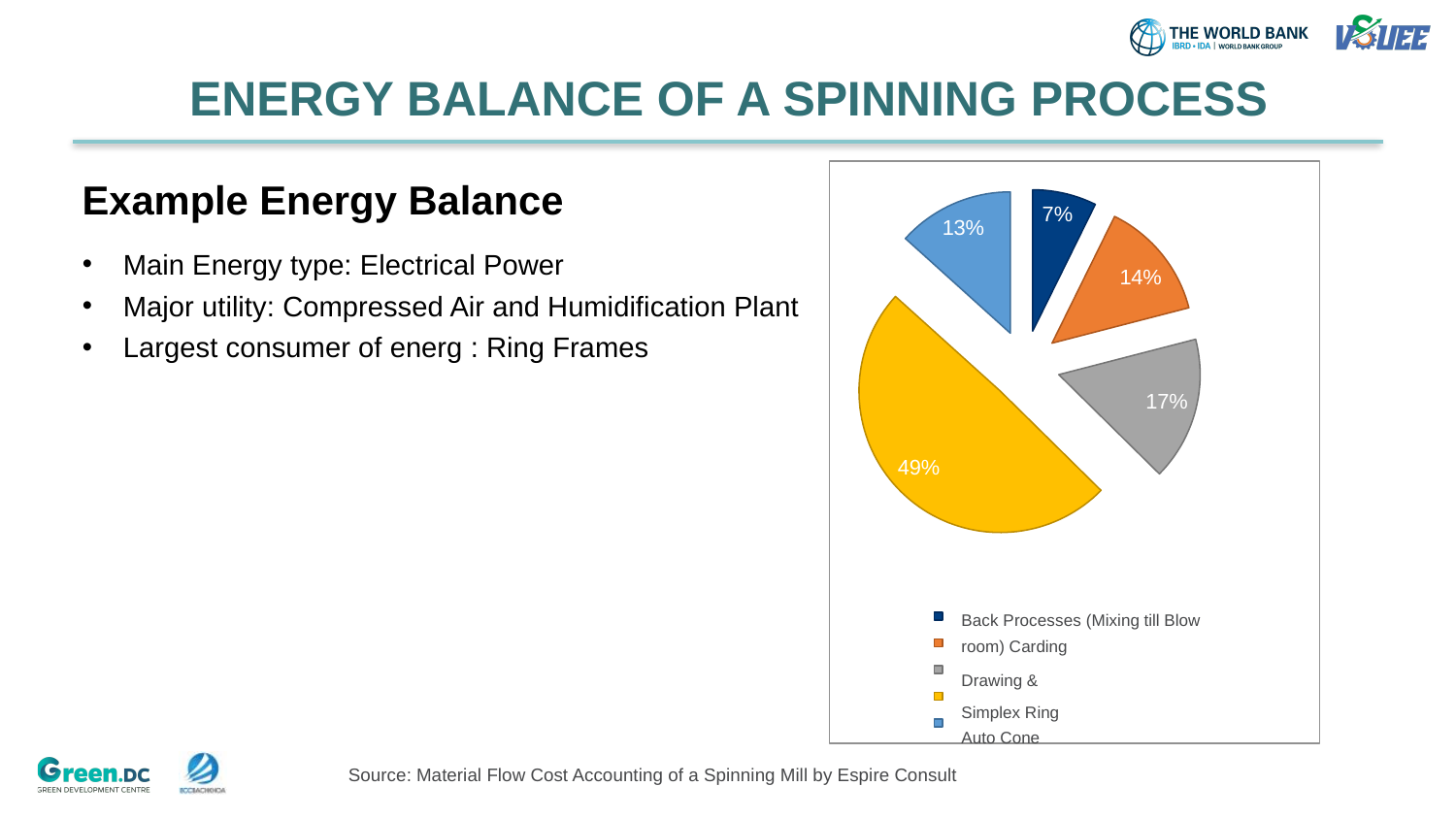

# ENERGY BALANCE OF A SPINNING PROCESS

Example Energy Balance

7%
13%
Main Energy type: Electrical Power
Major utility: Compressed Air and Humidification Plant
Largest consumer of energ : Ring Frames
14%
17%
49%
Back Processes (Mixing till Blow room) Carding
Drawing & Simplex Ring
Auto Cone
Source: Material Flow Cost Accounting of a Spinning Mill by Espire Consult